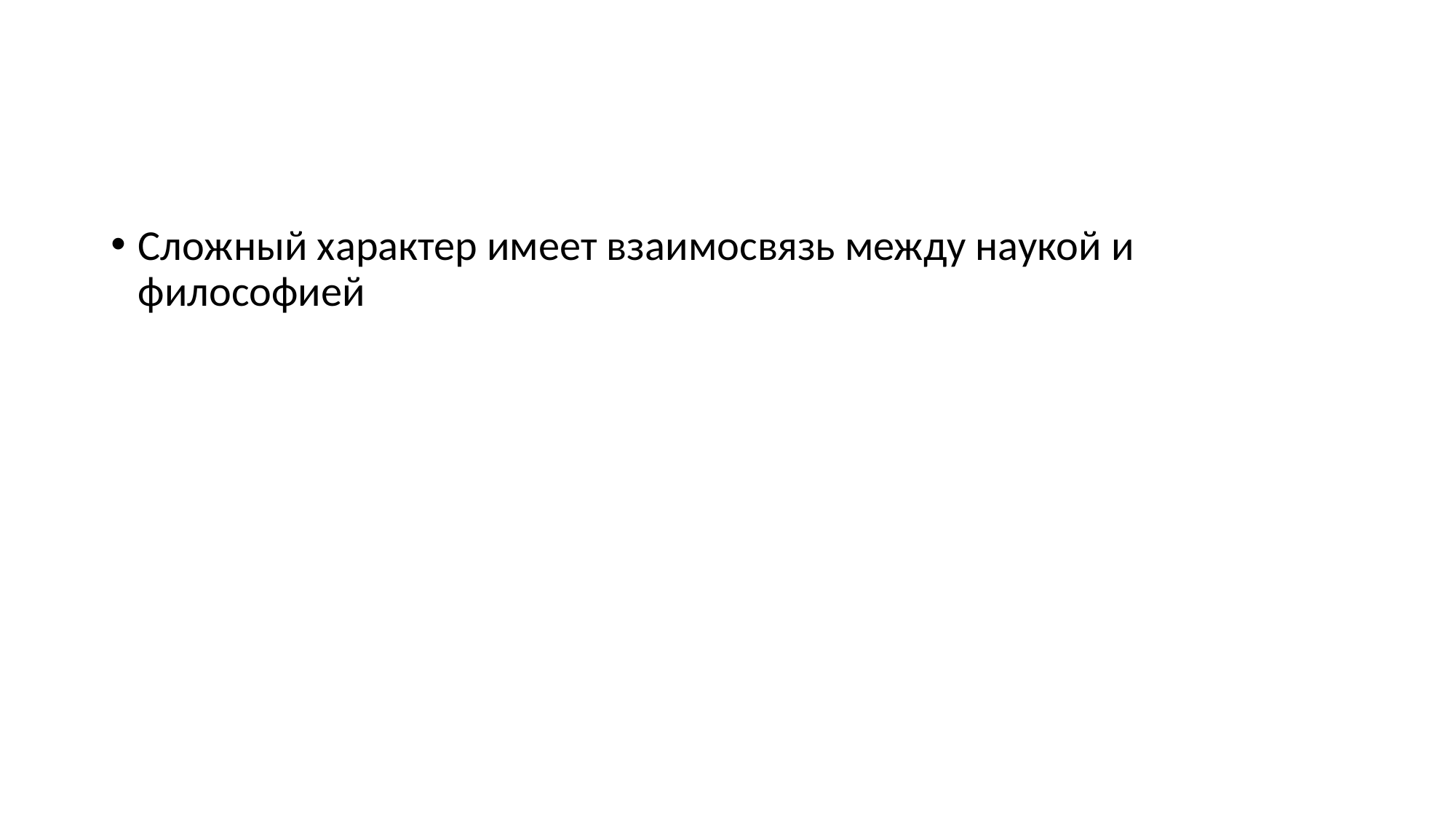

#
Сложный характер имеет взаимосвязь между наукой и философией